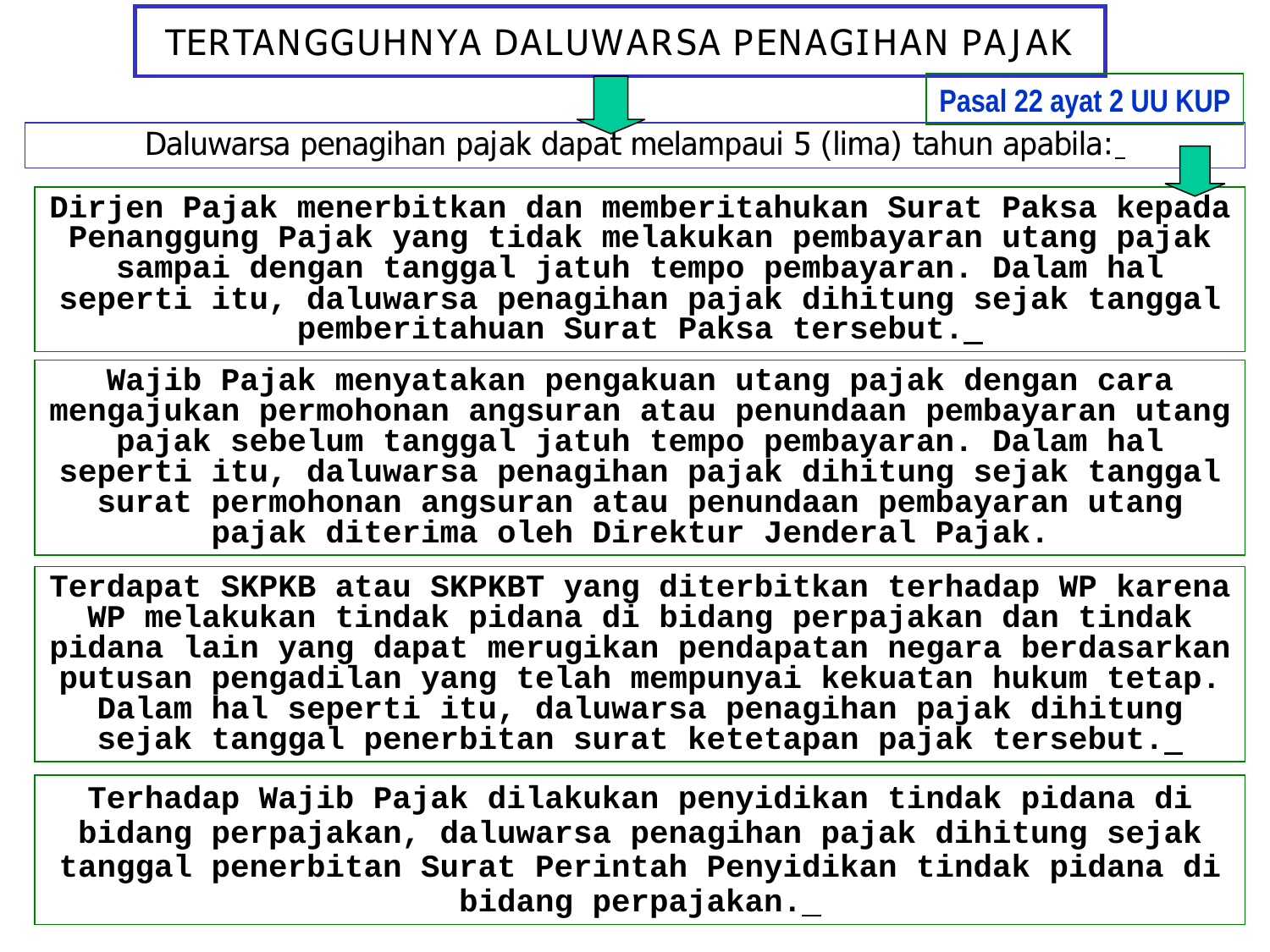

# TERTANGGUHNYA DALUWARSA PENAGIHAN PAJAK
Pasal 22 ayat 2 UU KUP

Daluwarsa penagihan pajak dapat melampaui 5 (lima) tahun apabila:

Dirjen Pajak menerbitkan dan memberitahukan Surat Paksa kepada Penanggung Pajak yang tidak melakukan pembayaran utang pajak sampai dengan tanggal jatuh tempo pembayaran. Dalam hal seperti itu, daluwarsa penagihan pajak dihitung sejak tanggal pemberitahuan Surat Paksa tersebut.
Wajib Pajak menyatakan pengakuan utang pajak dengan cara mengajukan permohonan angsuran atau penundaan pembayaran utang pajak sebelum tanggal jatuh tempo pembayaran. Dalam hal seperti itu, daluwarsa penagihan pajak dihitung sejak tanggal surat permohonan angsuran atau penundaan pembayaran utang pajak diterima oleh Direktur Jenderal Pajak.
Terdapat SKPKB atau SKPKBT yang diterbitkan terhadap WP karena WP melakukan tindak pidana di bidang perpajakan dan tindak pidana lain yang dapat merugikan pendapatan negara berdasarkan putusan pengadilan yang telah mempunyai kekuatan hukum tetap. Dalam hal seperti itu, daluwarsa penagihan pajak dihitung sejak tanggal penerbitan surat ketetapan pajak tersebut.
Terhadap Wajib Pajak dilakukan penyidikan tindak pidana di bidang perpajakan, daluwarsa penagihan pajak dihitung sejak tanggal penerbitan Surat Perintah Penyidikan tindak pidana di bidang perpajakan.